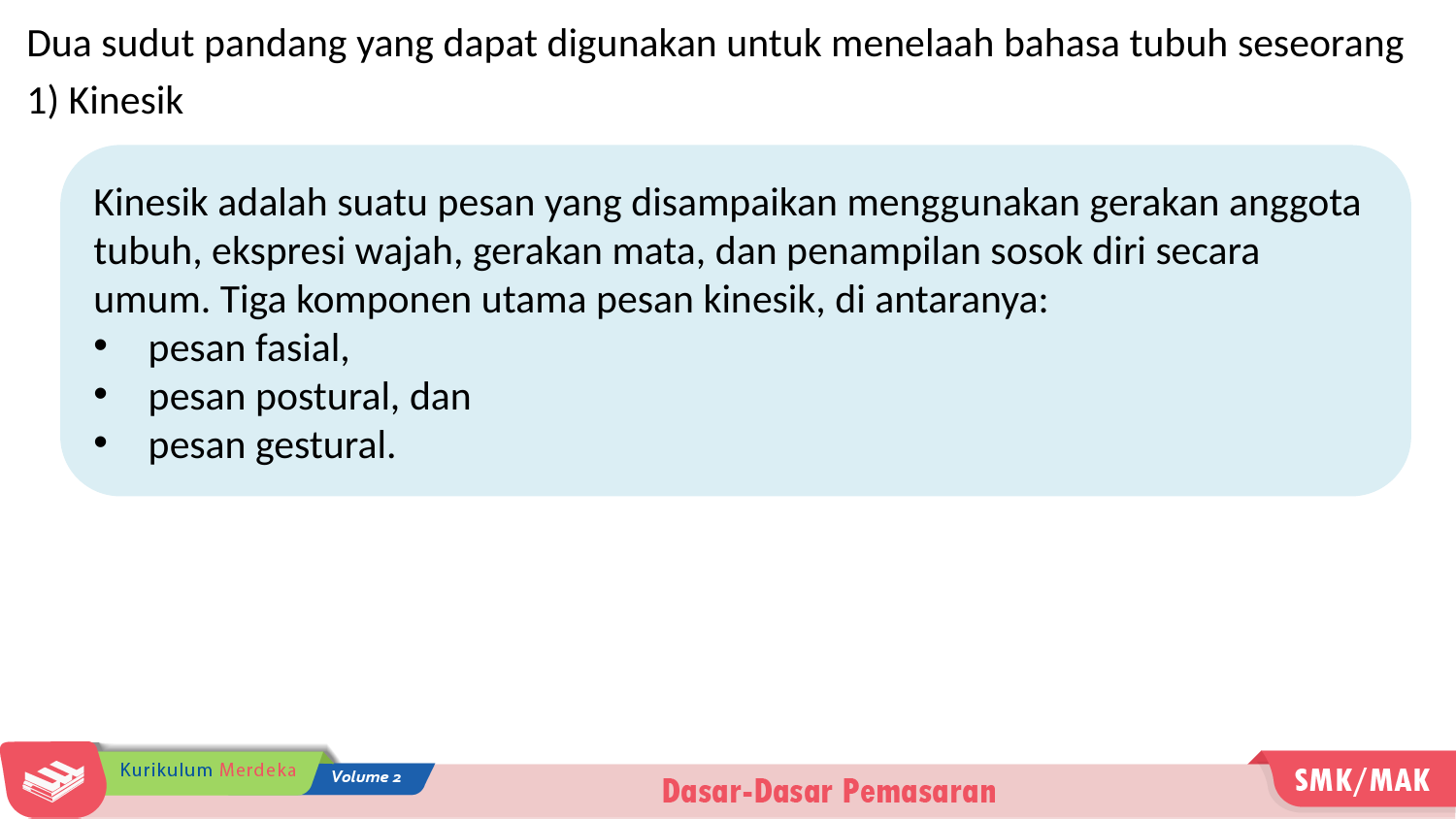

Dua sudut pandang yang dapat digunakan untuk menelaah bahasa tubuh seseorang
1) Kinesik
Kinesik adalah suatu pesan yang disampaikan menggunakan gerakan anggota tubuh, ekspresi wajah, gerakan mata, dan penampilan sosok diri secara umum. Tiga komponen utama pesan kinesik, di antaranya:
pesan fasial,
pesan postural, dan
pesan gestural.